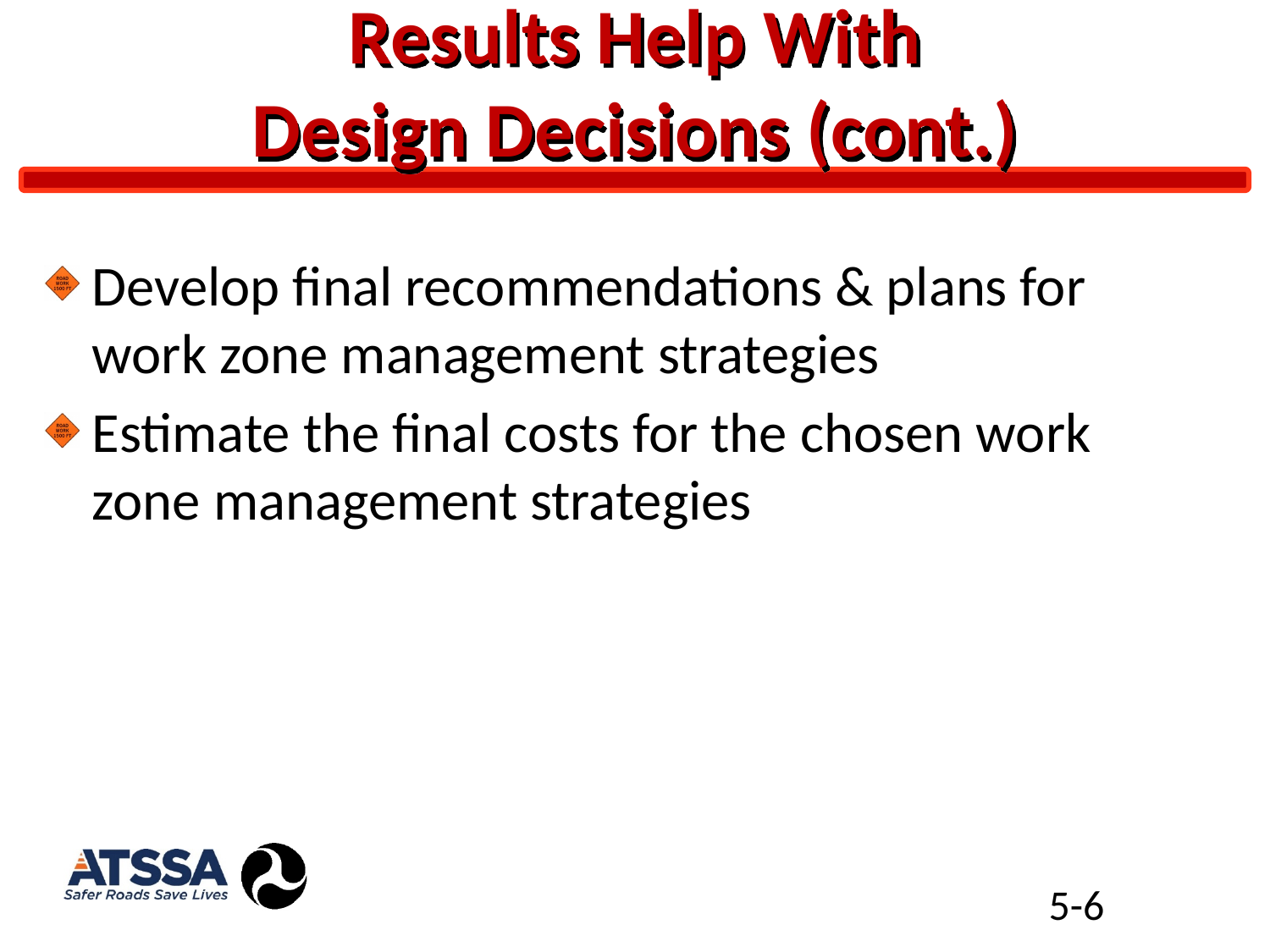

# Results Help With Design Decisions (cont.)
Develop final recommendations & plans for work zone management strategies
Estimate the final costs for the chosen work zone management strategies